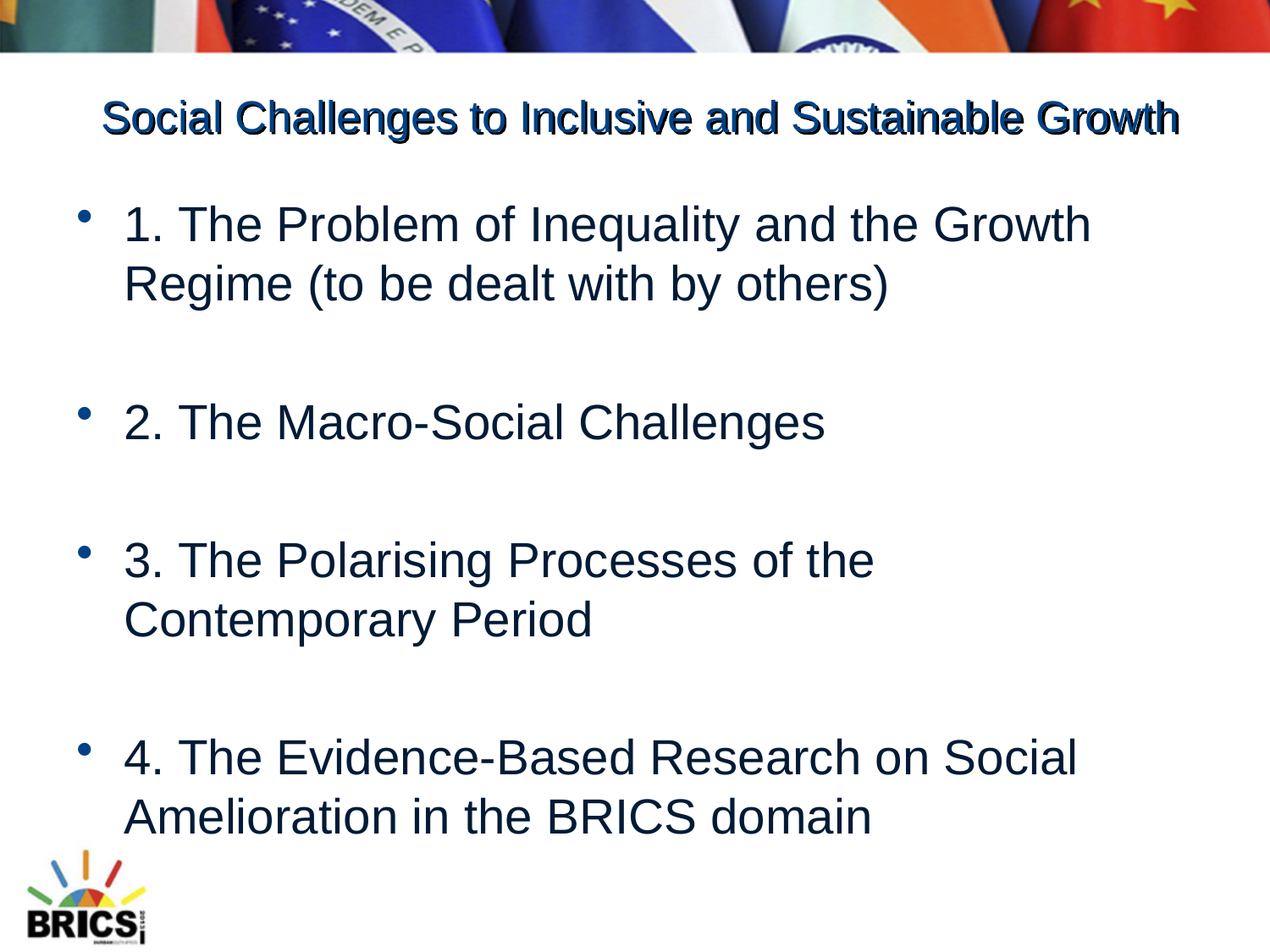

# Social Challenges to Inclusive and Sustainable Growth
1. The Problem of Inequality and the Growth Regime (to be dealt with by others)

2. The Macro-Social Challenges

3. The Polarising Processes of the Contemporary Period

4. The Evidence-Based Research on Social Amelioration in the BRICS domain